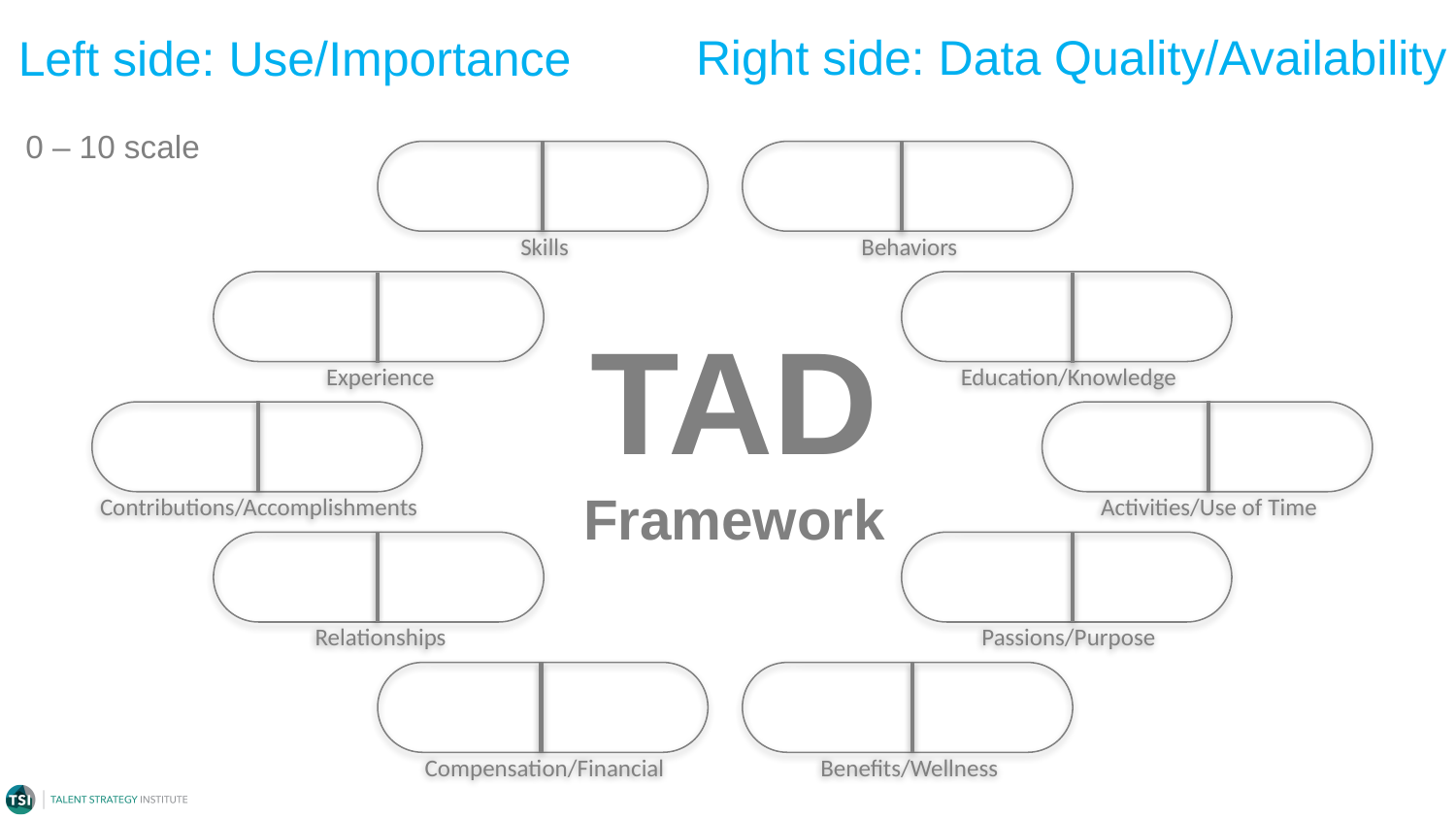

Right side: Data Quality/Availability
Left side: Use/Importance
The Talent Assessment & Development (TAD) Framework
0 – 10 scale

Skills
Behaviors

TAD
Framework
Experience
Education/Knowledge

Contributions/Accomplishments
Activities/Use of Time

Relationships
Passions/Purpose

Compensation/Financial
Benefits/Wellness